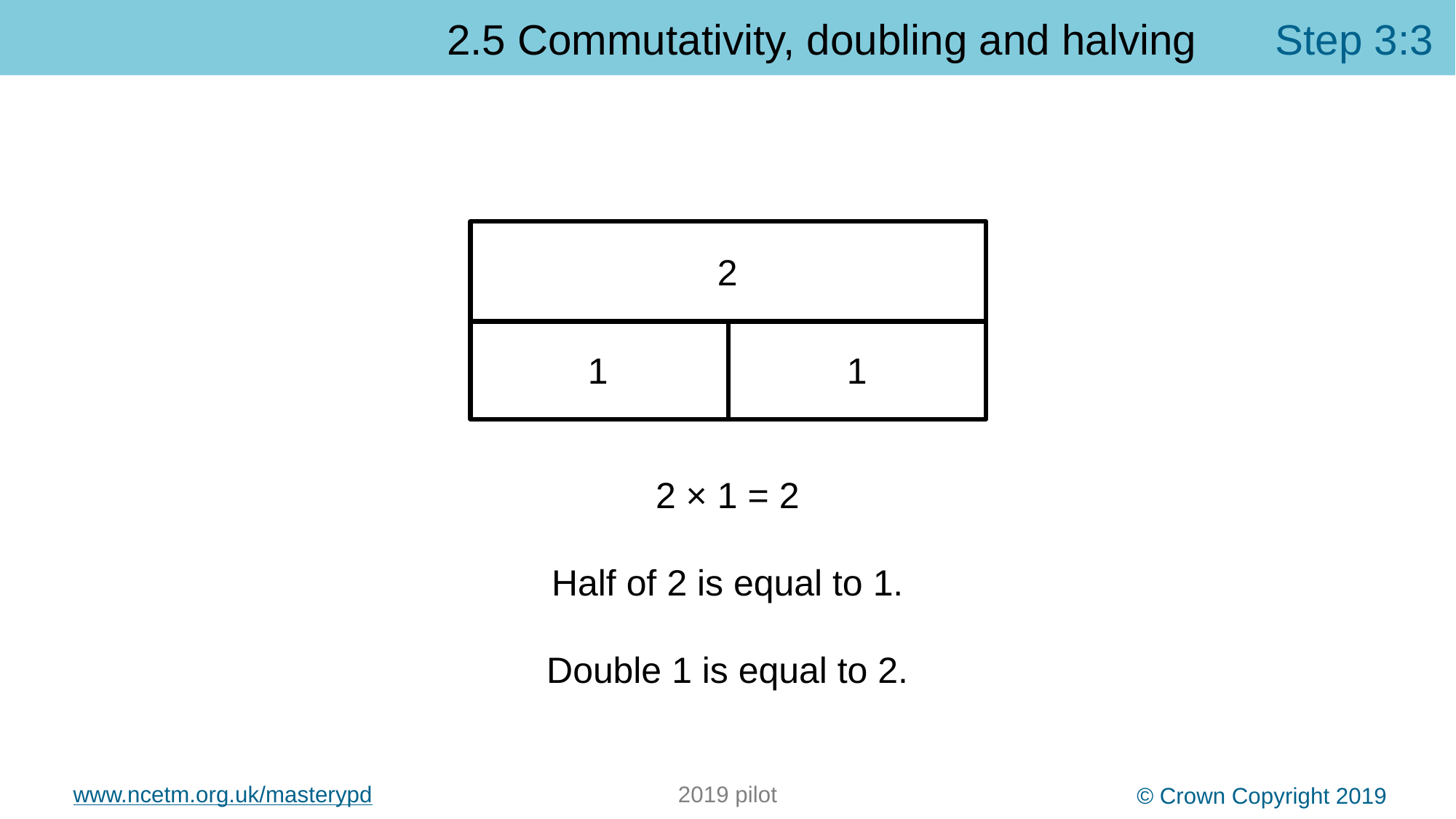

2.5 Commutativity, doubling and halving	  Step 3:3

2
1
1
2 × 1 = 2
Half of 2 is equal to 1.
Double 1 is equal to 2.